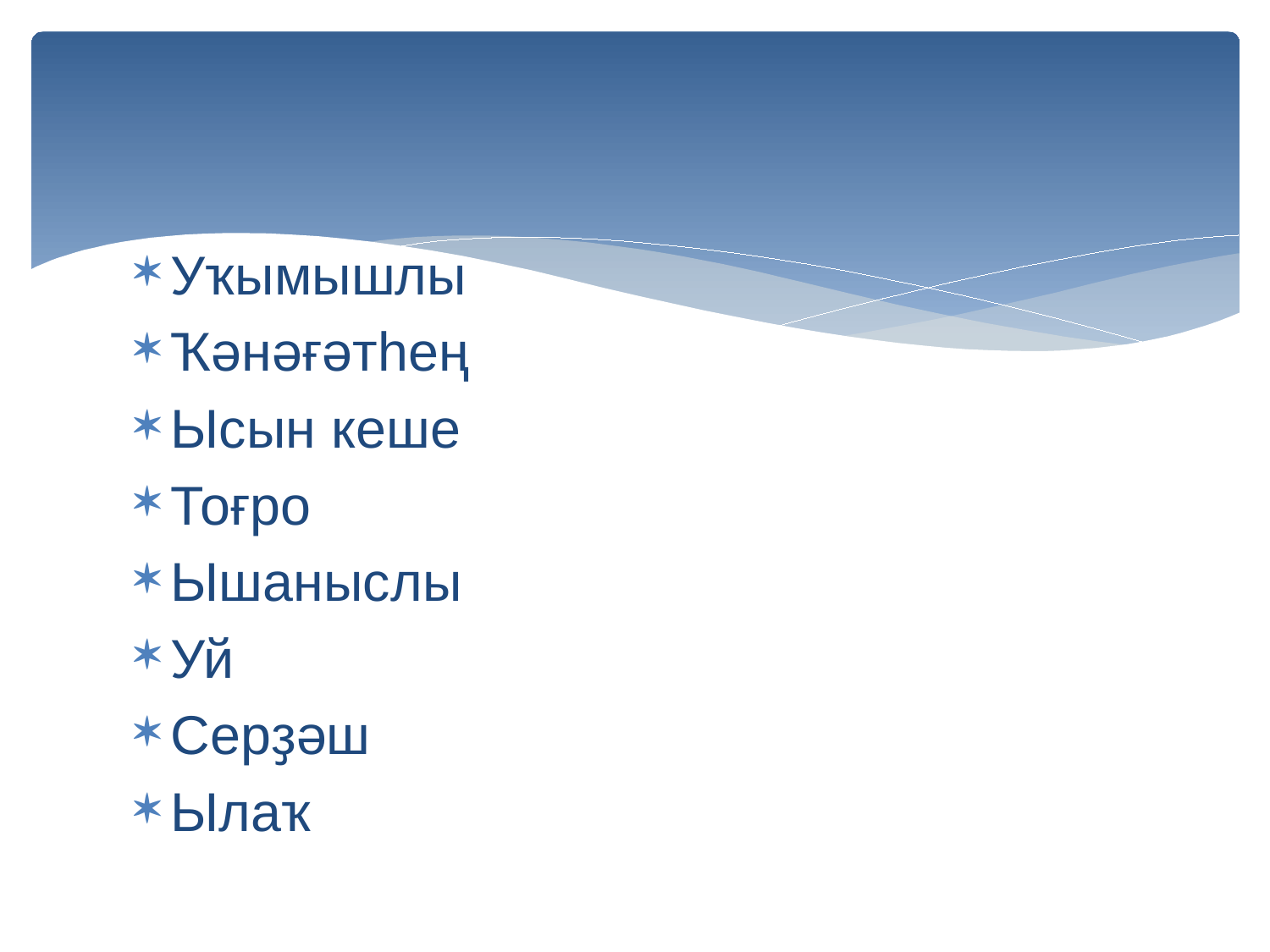

#

Уҡымышлы
Ҡәнәғәтһең
Ысын кеше
Тоғро
Ышаныслы
Уй
Серҙәш
Ылаҡ